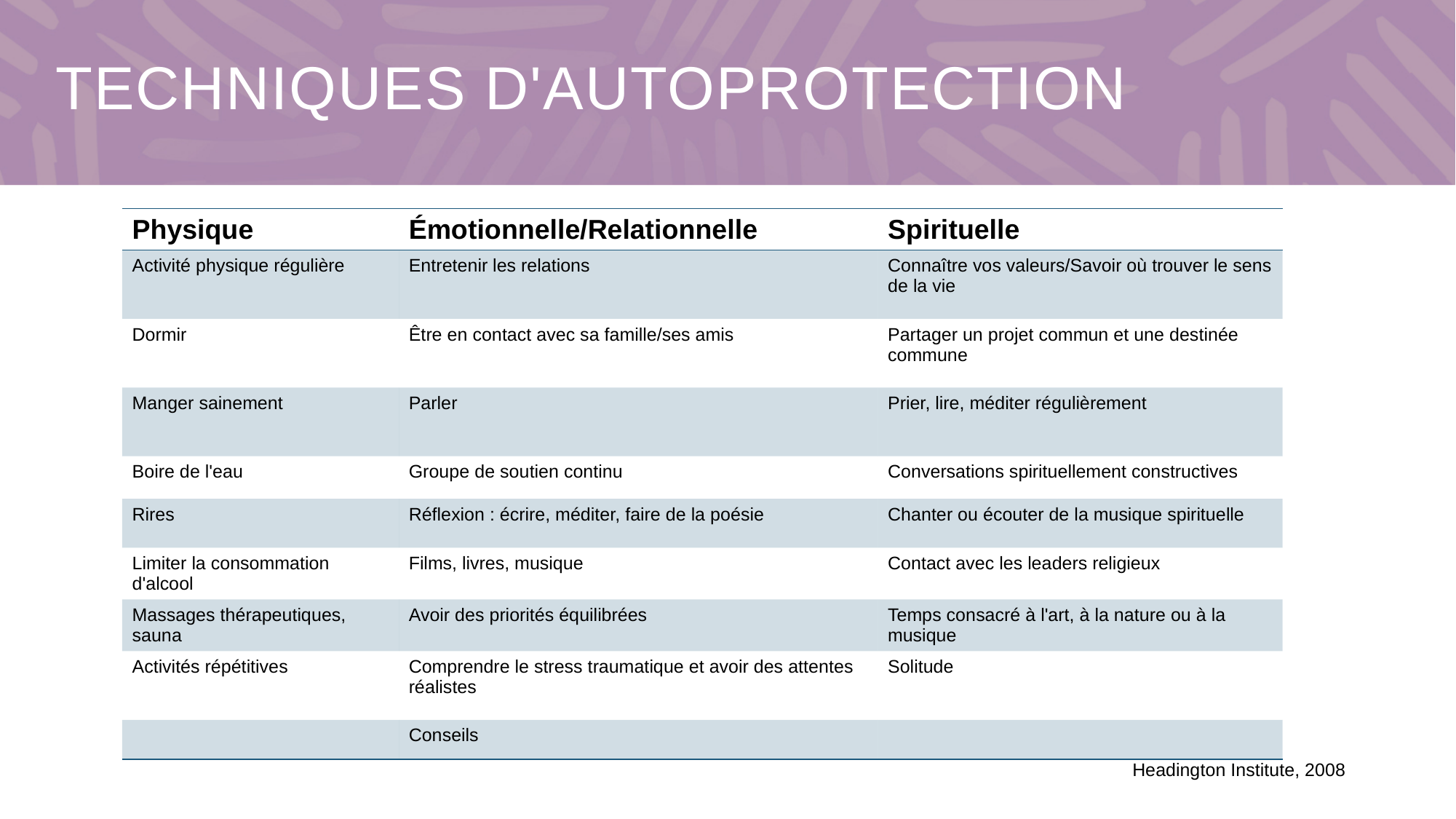

# Techniques d'autoprotection
| Physique | Émotionnelle/Relationnelle | Spirituelle |
| --- | --- | --- |
| Activité physique régulière | Entretenir les relations | Connaître vos valeurs/Savoir où trouver le sens de la vie |
| Dormir | Être en contact avec sa famille/ses amis | Partager un projet commun et une destinée commune |
| Manger sainement | Parler | Prier, lire, méditer régulièrement |
| Boire de l'eau | Groupe de soutien continu | Conversations spirituellement constructives |
| Rires | Réflexion : écrire, méditer, faire de la poésie | Chanter ou écouter de la musique spirituelle |
| Limiter la consommation d'alcool | Films, livres, musique | Contact avec les leaders religieux |
| Massages thérapeutiques, sauna | Avoir des priorités équilibrées | Temps consacré à l'art, à la nature ou à la musique |
| Activités répétitives | Comprendre le stress traumatique et avoir des attentes réalistes | Solitude |
|  | Conseils |  |
Headington Institute, 2008